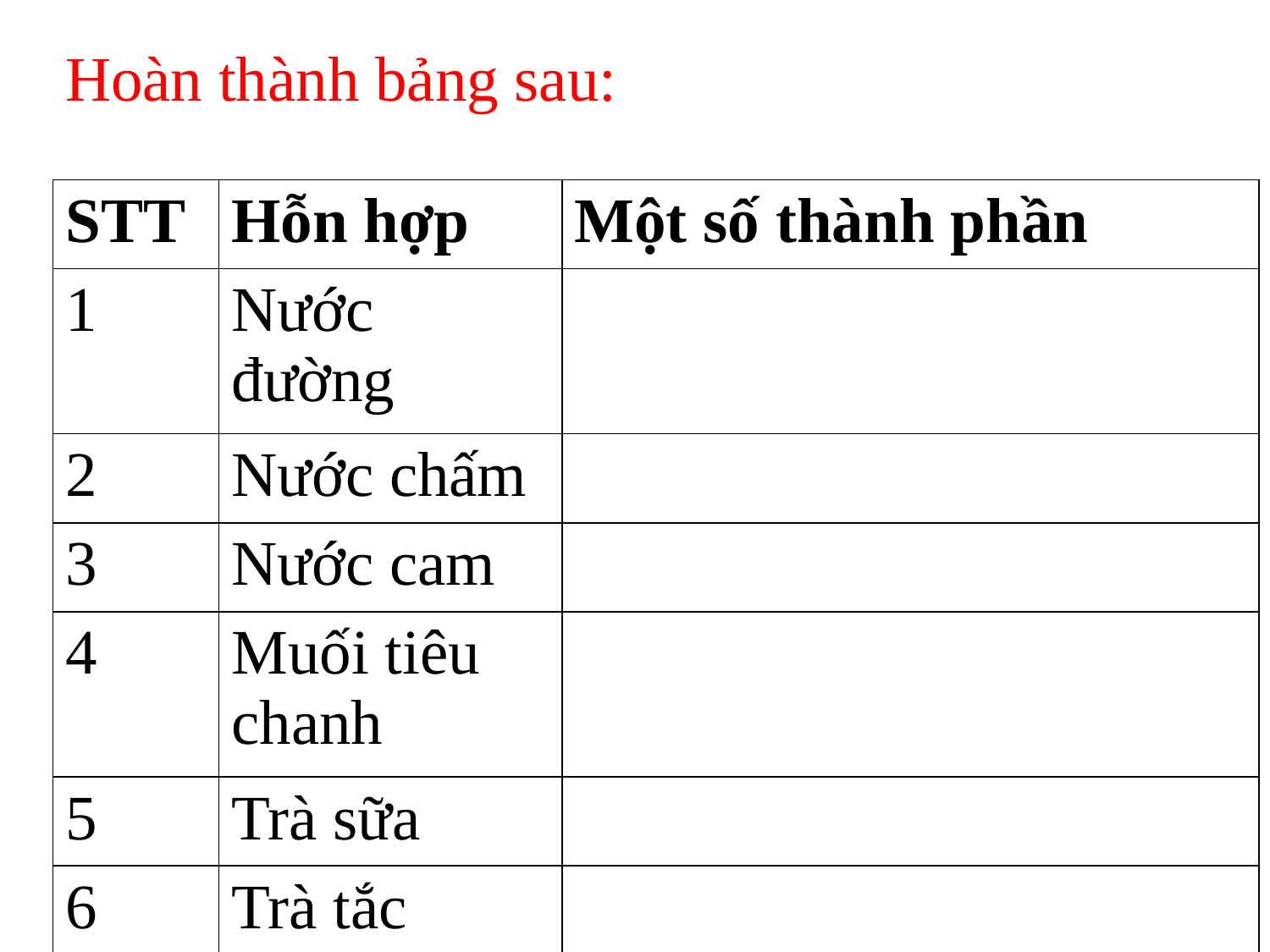

Hoàn thành bảng sau:
| STT | Hỗn hợp | Một số thành phần |
| --- | --- | --- |
| 1 | Nước đường |  |
| 2 | Nước chấm |  |
| 3 | Nước cam |  |
| 4 | Muối tiêu chanh |  |
| 5 | Trà sữa |  |
| 6 | Trà tắc |  |